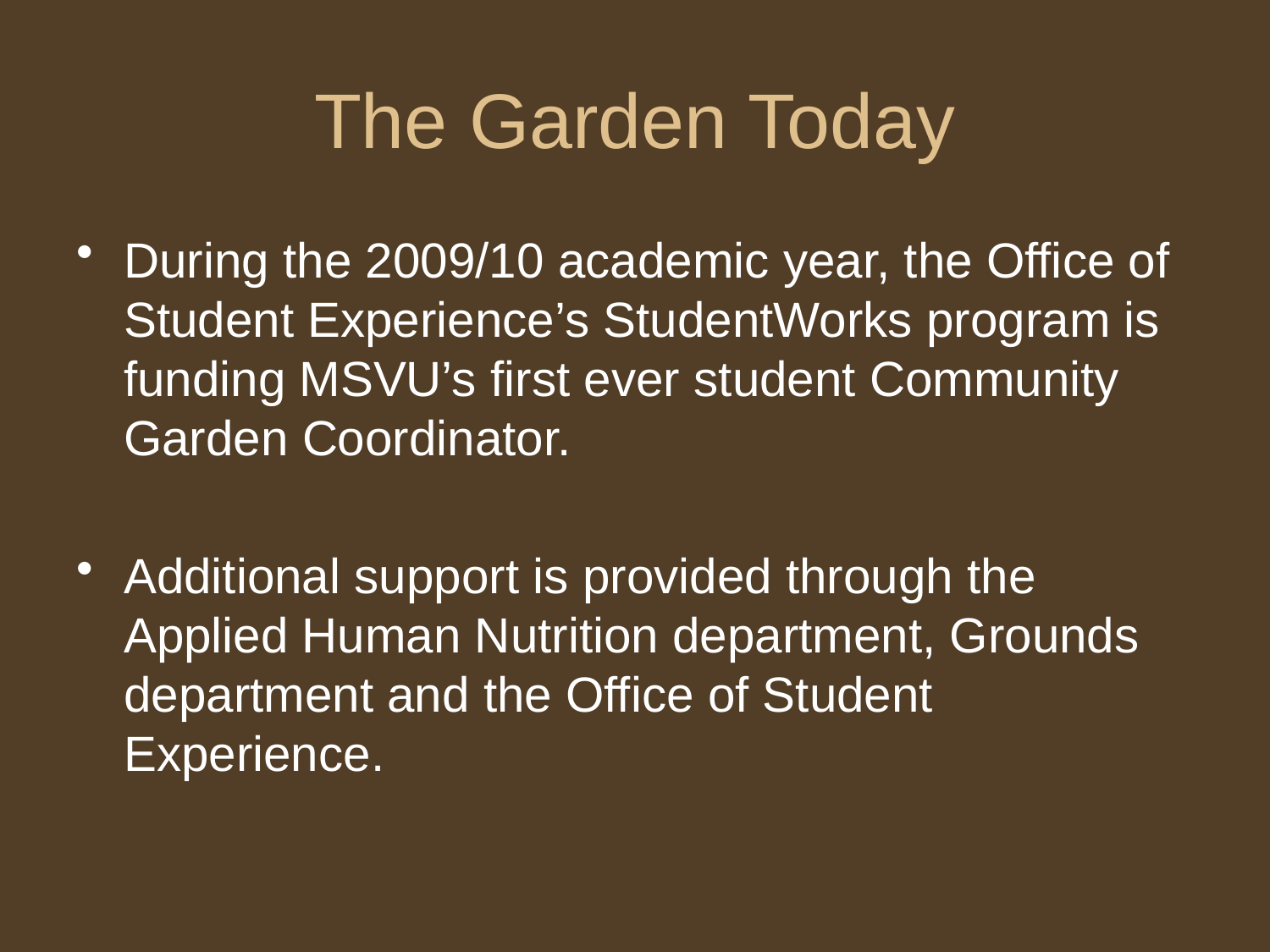

# The Garden Today
During the 2009/10 academic year, the Office of Student Experience’s StudentWorks program is funding MSVU’s first ever student Community Garden Coordinator.

Additional support is provided through the Applied Human Nutrition department, Grounds department and the Office of Student Experience.